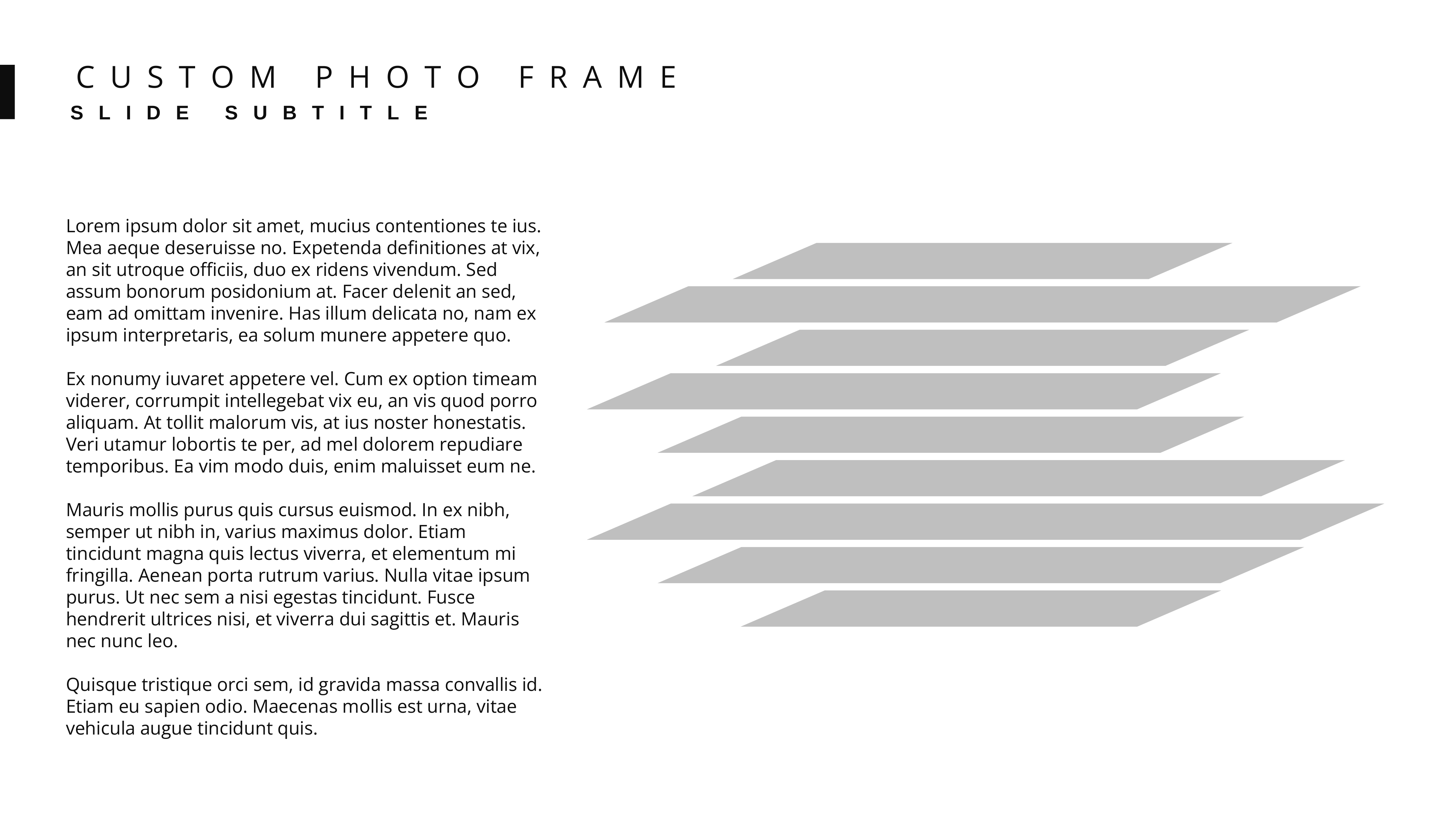

CUSTOM PHOTO FRAME

SLIDE SUBTITLE
Lorem ipsum dolor sit amet, mucius contentiones te ius. Mea aeque deseruisse no. Expetenda definitiones at vix, an sit utroque officiis, duo ex ridens vivendum. Sed assum bonorum posidonium at. Facer delenit an sed, eam ad omittam invenire. Has illum delicata no, nam ex ipsum interpretaris, ea solum munere appetere quo.

Ex nonumy iuvaret appetere vel. Cum ex option timeam viderer, corrumpit intellegebat vix eu, an vis quod porro aliquam. At tollit malorum vis, at ius noster honestatis. Veri utamur lobortis te per, ad mel dolorem repudiare temporibus. Ea vim modo duis, enim maluisset eum ne.

Mauris mollis purus quis cursus euismod. In ex nibh, semper ut nibh in, varius maximus dolor. Etiam tincidunt magna quis lectus viverra, et elementum mi fringilla. Aenean porta rutrum varius. Nulla vitae ipsum purus. Ut nec sem a nisi egestas tincidunt. Fusce hendrerit ultrices nisi, et viverra dui sagittis et. Mauris nec nunc leo.

Quisque tristique orci sem, id gravida massa convallis id. Etiam eu sapien odio. Maecenas mollis est urna, vitae vehicula augue tincidunt quis.